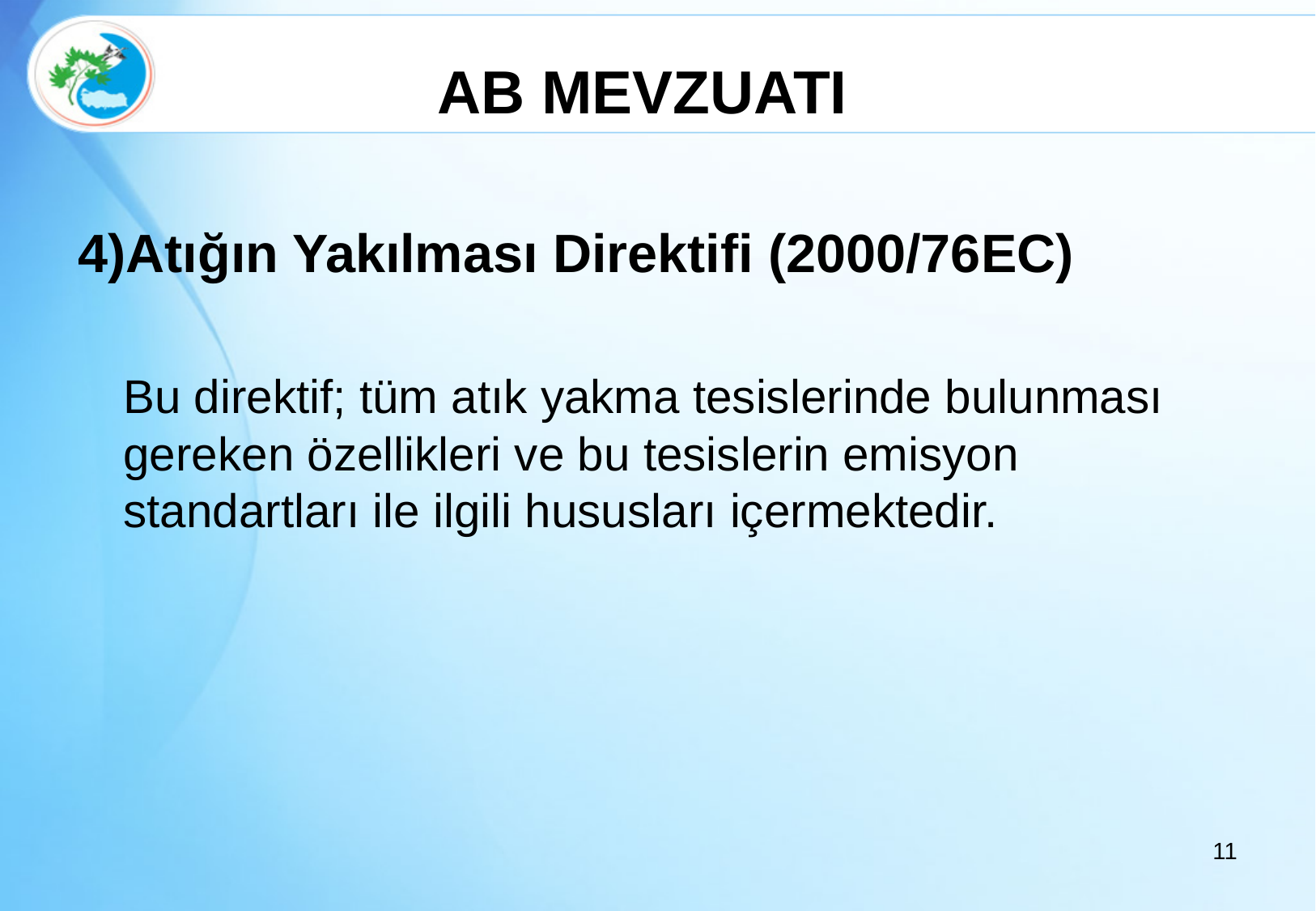

# AB MEVZUATI
4)Atığın Yakılması Direktifi (2000/76EC)
	Bu direktif; tüm atık yakma tesislerinde bulunması gereken özellikleri ve bu tesislerin emisyon standartları ile ilgili hususları içermektedir.

11